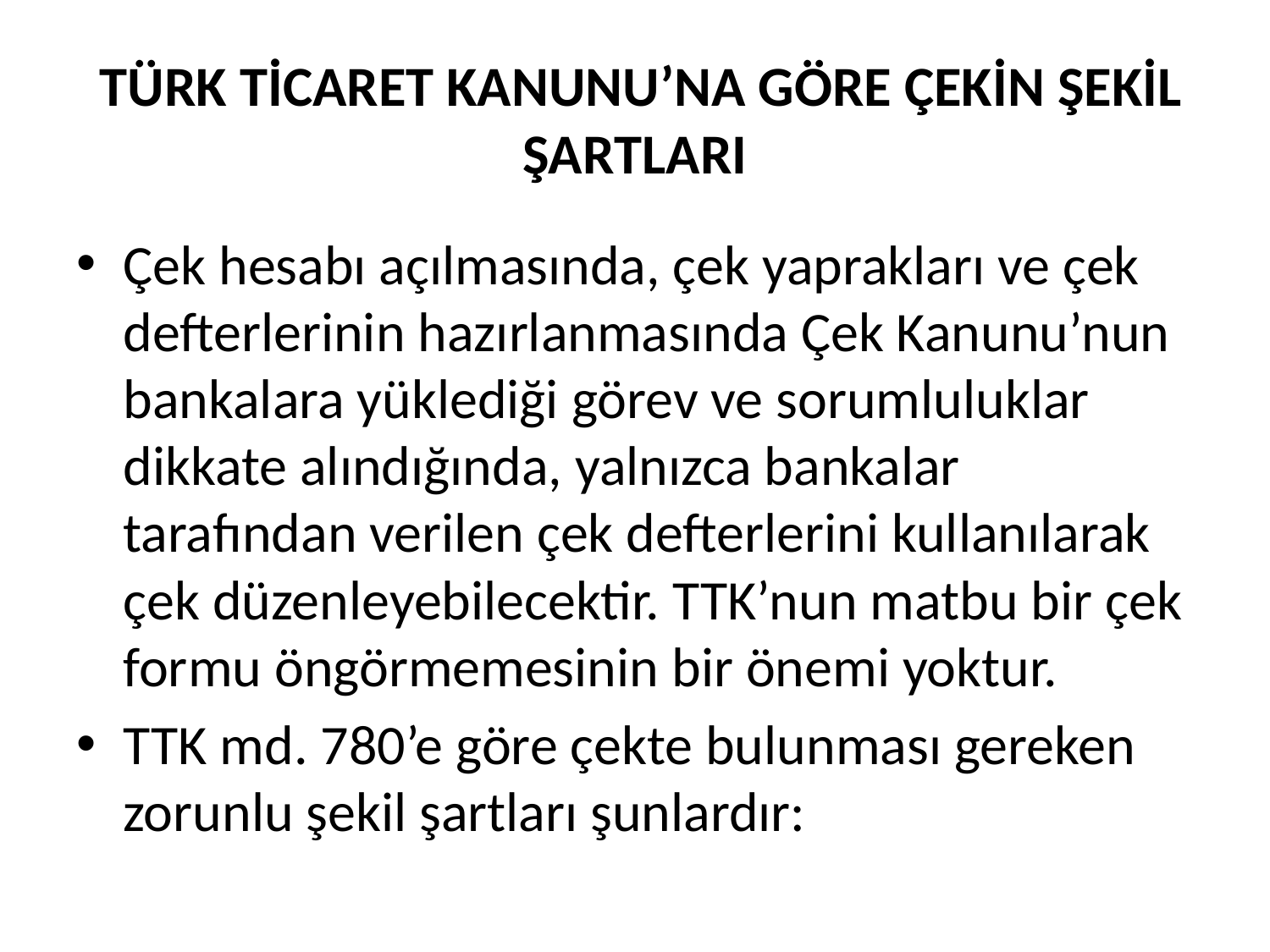

# TÜRK TİCARET KANUNU’NA GÖRE ÇEKİN ŞEKİL ŞARTLARI
Çek hesabı açılmasında, çek yaprakları ve çek defterlerinin hazırlanmasında Çek Kanunu’nun bankalara yüklediği görev ve sorumluluklar dikkate alındığında, yalnızca bankalar tarafından verilen çek defterlerini kullanılarak çek düzenleyebilecektir. TTK’nun matbu bir çek formu öngörmemesinin bir önemi yoktur.
TTK md. 780’e göre çekte bulunması gereken zorunlu şekil şartları şunlardır: